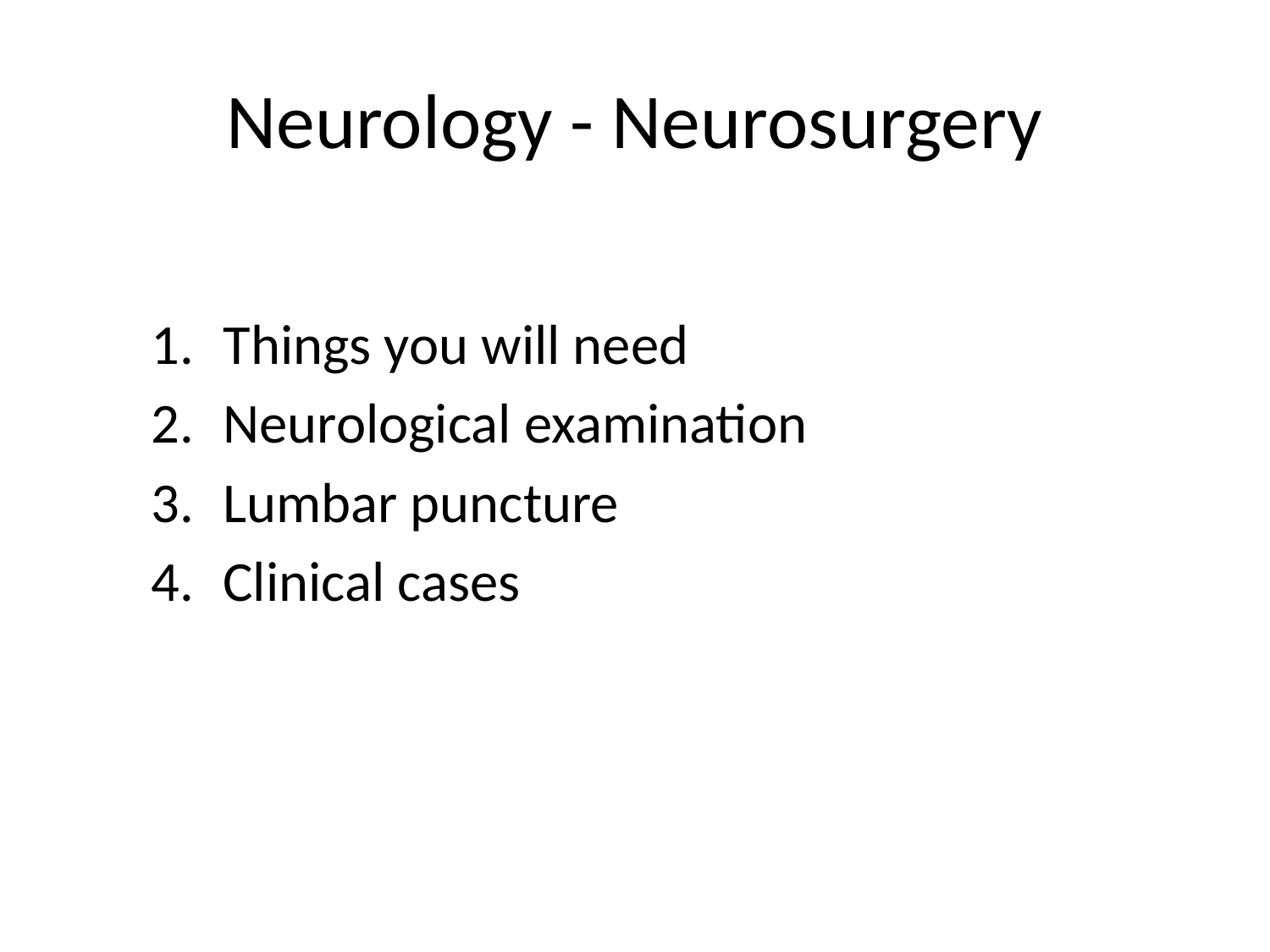

# Neurology - Neurosurgery
Things you will need
Neurological examination
Lumbar puncture
Clinical cases